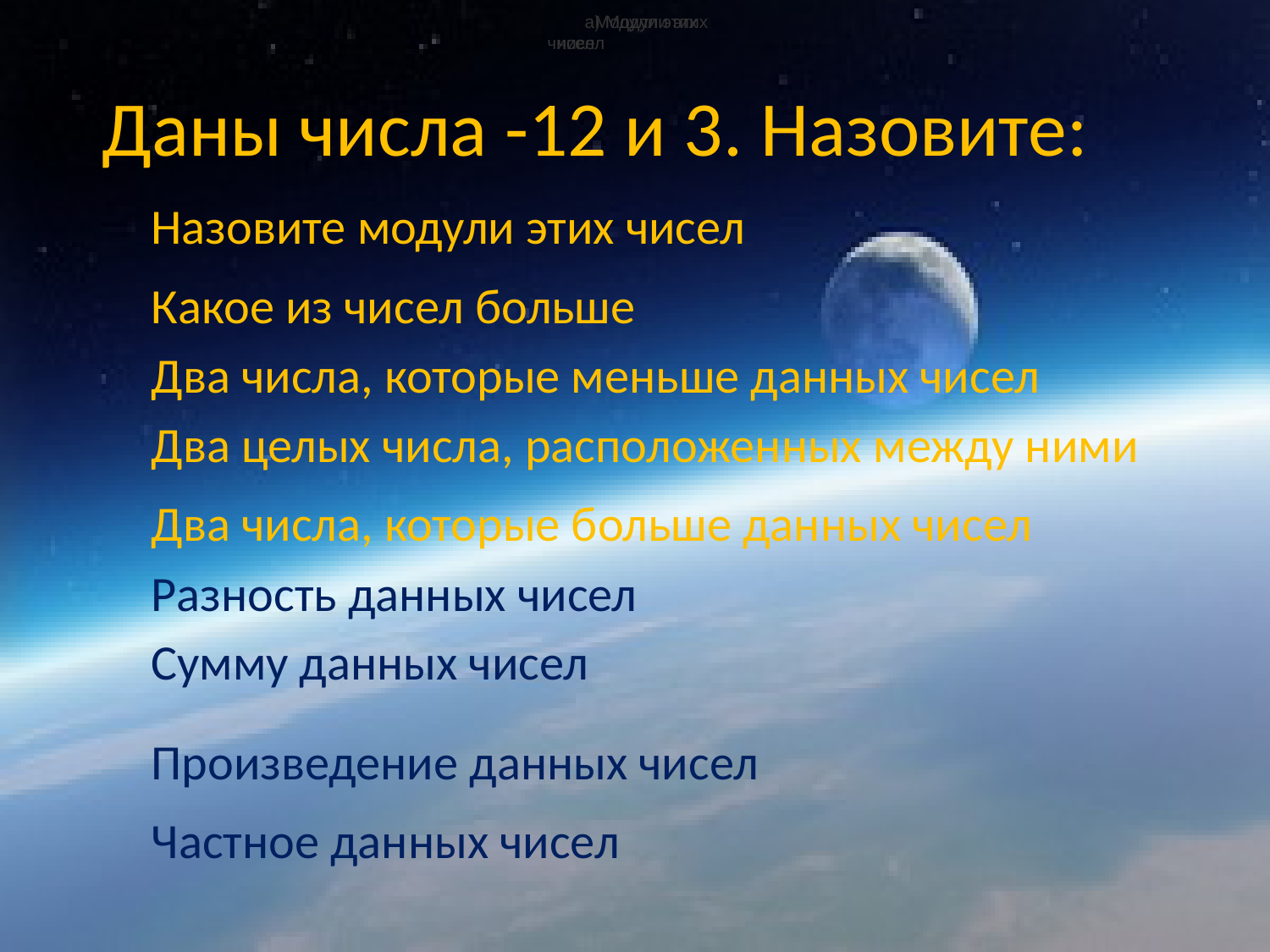

а) Модули этих чисел
Модули этих чисел
# Даны числа -12 и 3. Назовите:
Назовите модули этих чисел
Какое из чисел больше
Два числа, которые меньше данных чисел
Два целых числа, расположенных между ними
Два числа, которые больше данных чисел
Разность данных чисел
Сумму данных чисел
Произведение данных чисел
Частное данных чисел